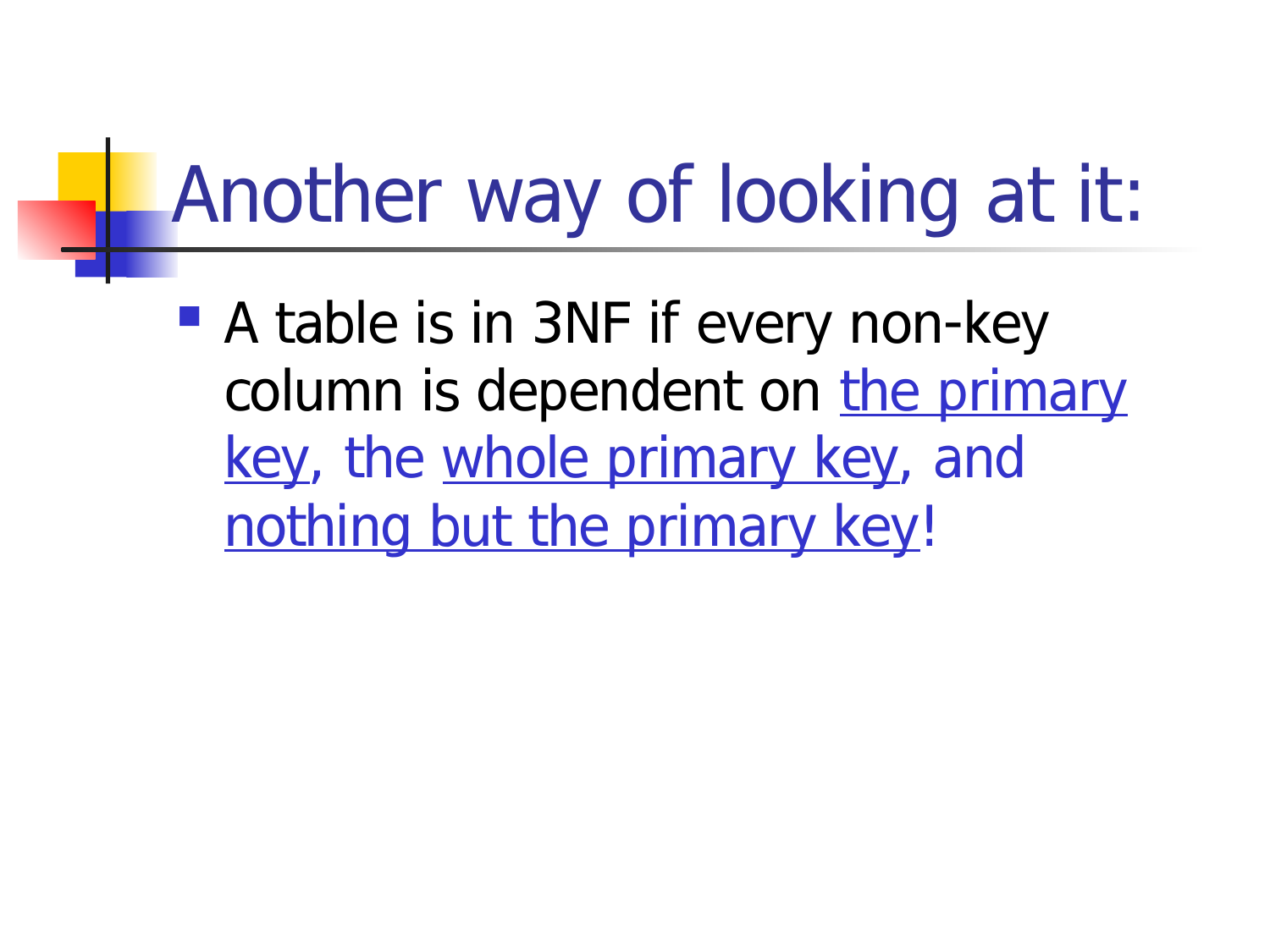

# Another way of looking at it:
A table is in 3NF if every non-key column is dependent on the primary key, the whole primary key, and nothing but the primary key!